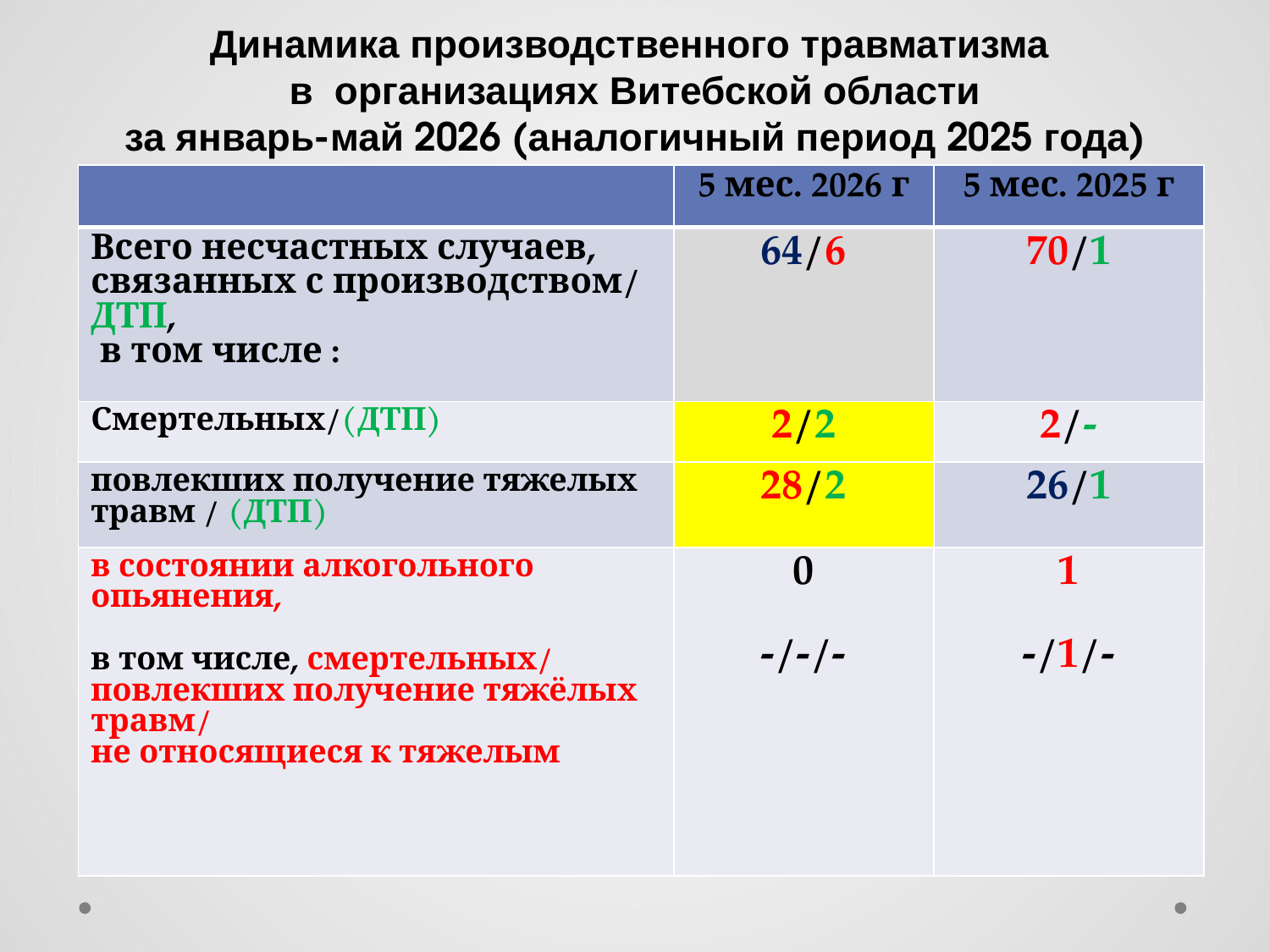

# Динамика производственного травматизма в  организациях Витебской области за январь-май 2026 (аналогичный период 2025 года)
|  | 5 мес. 2026 г | 5 мес. 2025 г |
| --- | --- | --- |
| Всего несчастных случаев, связанных с производством/ ДТП, в том числе : | 64/6 | 70/1 |
| Смертельных/(ДТП) | 2/2 | 2/- |
| повлекших получение тяжелых травм / (ДТП) | 28/2 | 26/1 |
| в состоянии алкогольного опьянения, в том числе, смертельных/ повлекших получение тяжёлых травм/ не относящиеся к тяжелым | 0 -/-/- | 1 -/1/- |